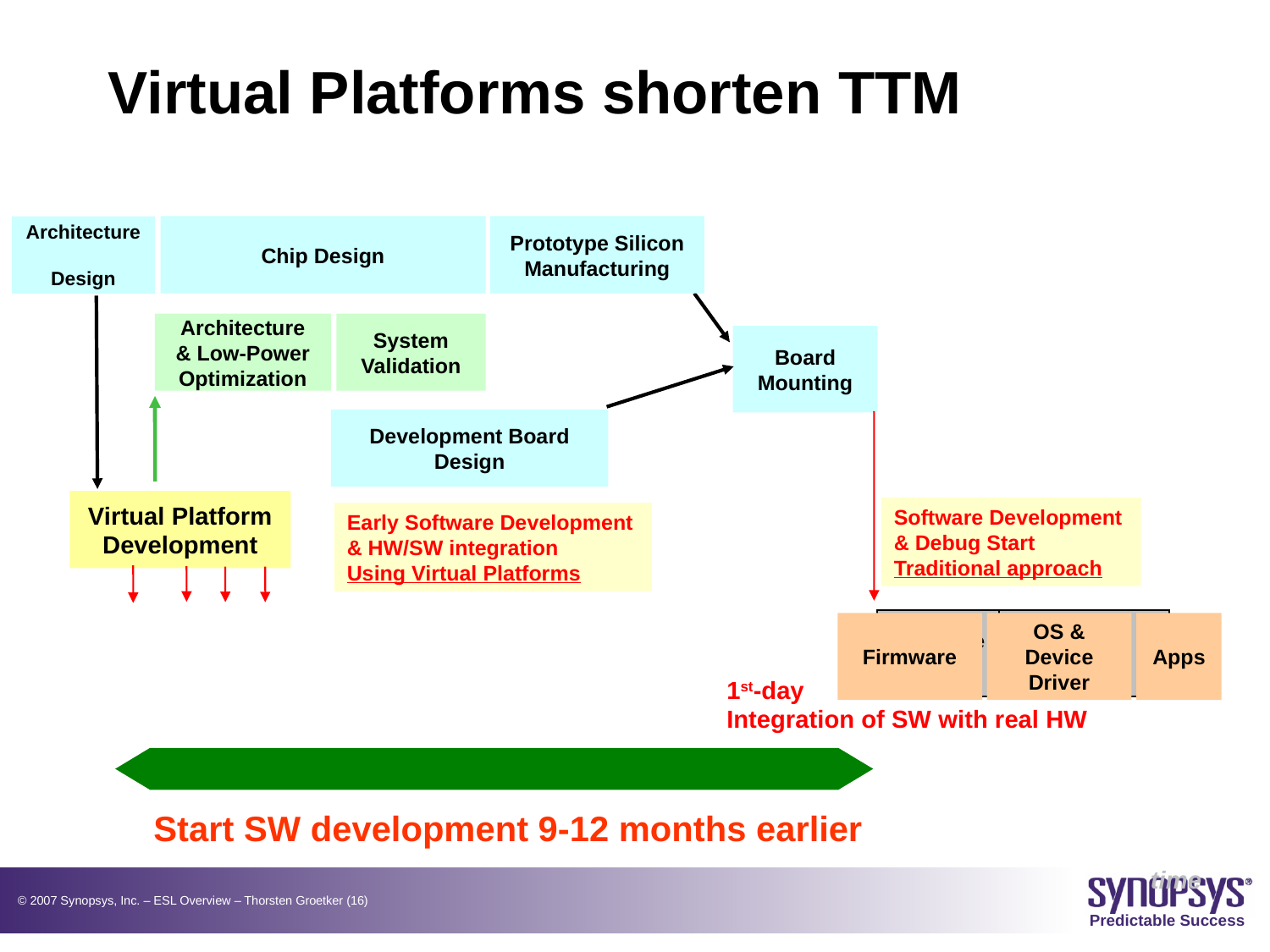

# Virtual Platforms shorten TTM
Chip Design
Prototype Silicon Manufacturing
Architecture
Design

Board Mounting

Architecture
& Low-Power Optimization
System
Validation

Development Board Design

Software Development
& Debug Start
Traditional approach
Virtual Platform Development
Early Software Development
& HW/SW integration
Using Virtual Platforms

Firmware Debug
OS &
Device
Driver
Firmware
OS & Device
Driver
Apps
1st-day
Integration of SW with real HW

Start SW development 9-12 months earlier
time